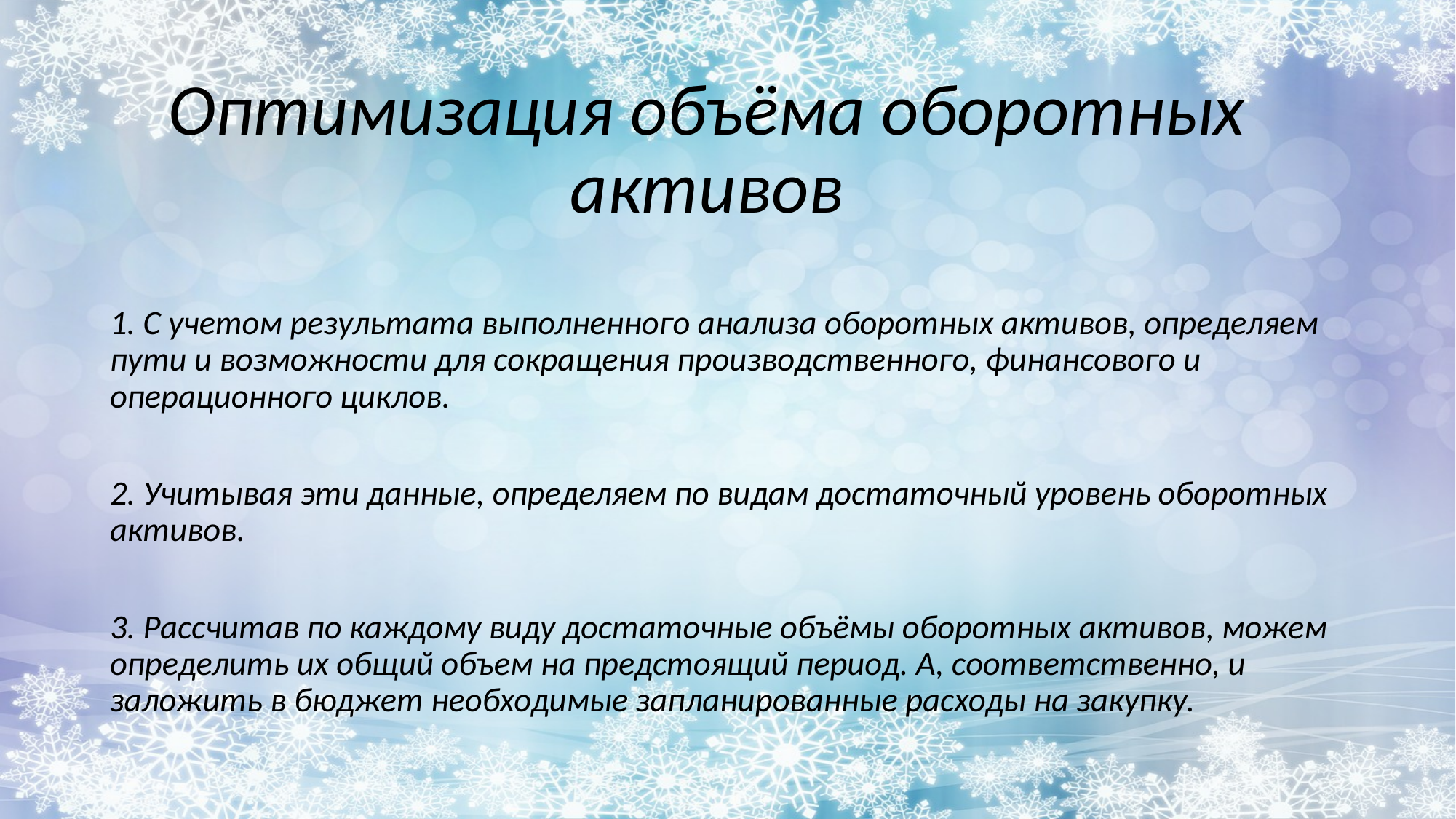

# Оптимизация объёма оборотных активов

1. С учетом результата выполненного анализа оборотных активов, определяем пути и возможности для сокращения производственного, финансового и операционного циклов.

2. Учитывая эти данные, определяем по видам достаточный уровень оборотных активов.

3. Рассчитав по каждому виду достаточные объёмы оборотных активов, можем определить их общий объем на предстоящий период. А, соответственно, и заложить в бюджет необходимые запланированные расходы на закупку.